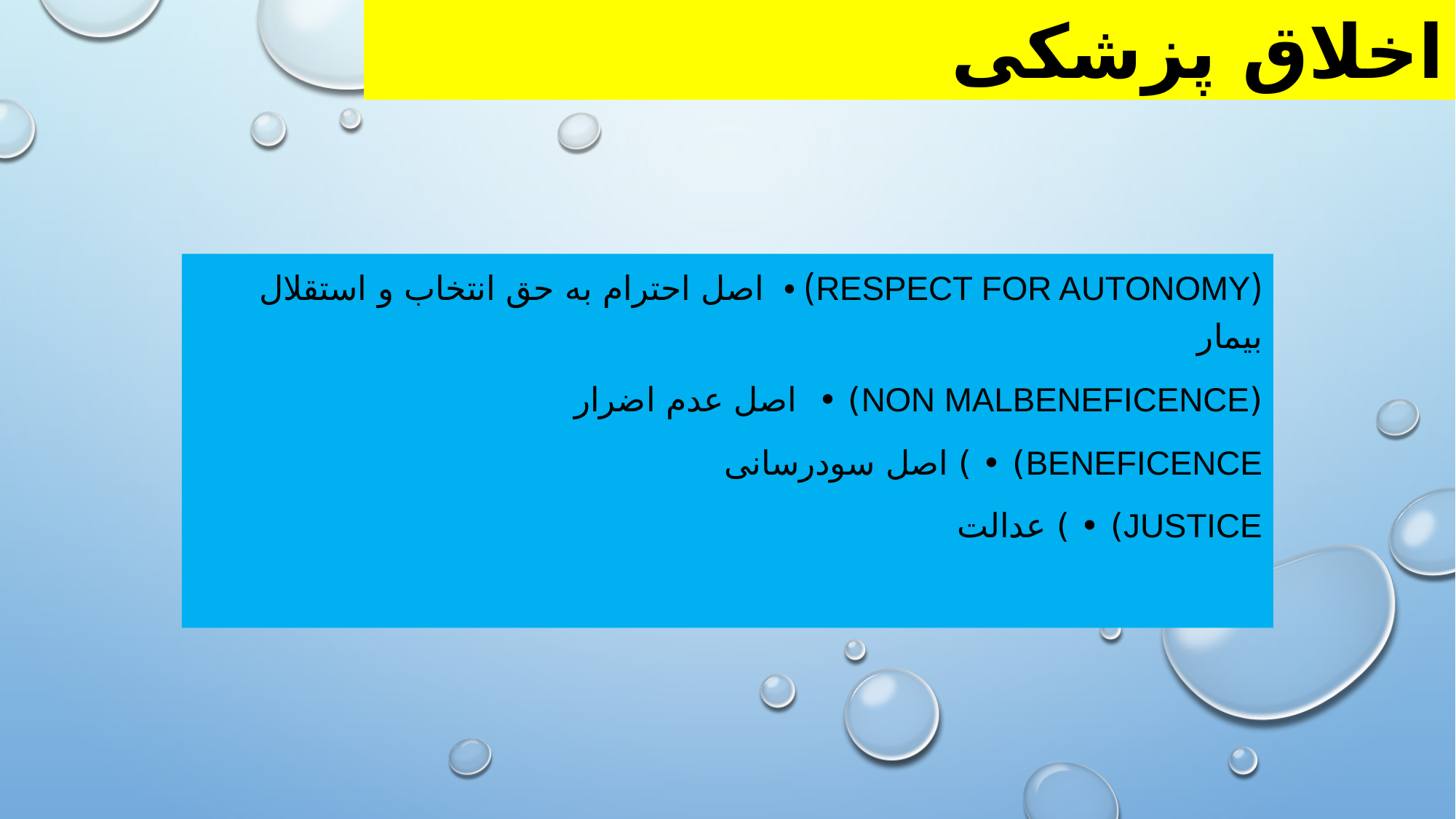

# اخلاق پزشکی
(Respect for autonomy) •  اصل احترام به حق انتخاب و استقلال بیمار
(Non malbeneficence) •  اصل عدم اضرار
Beneficence) • ) اصل سودرسانی
Justice) • ) عدالت